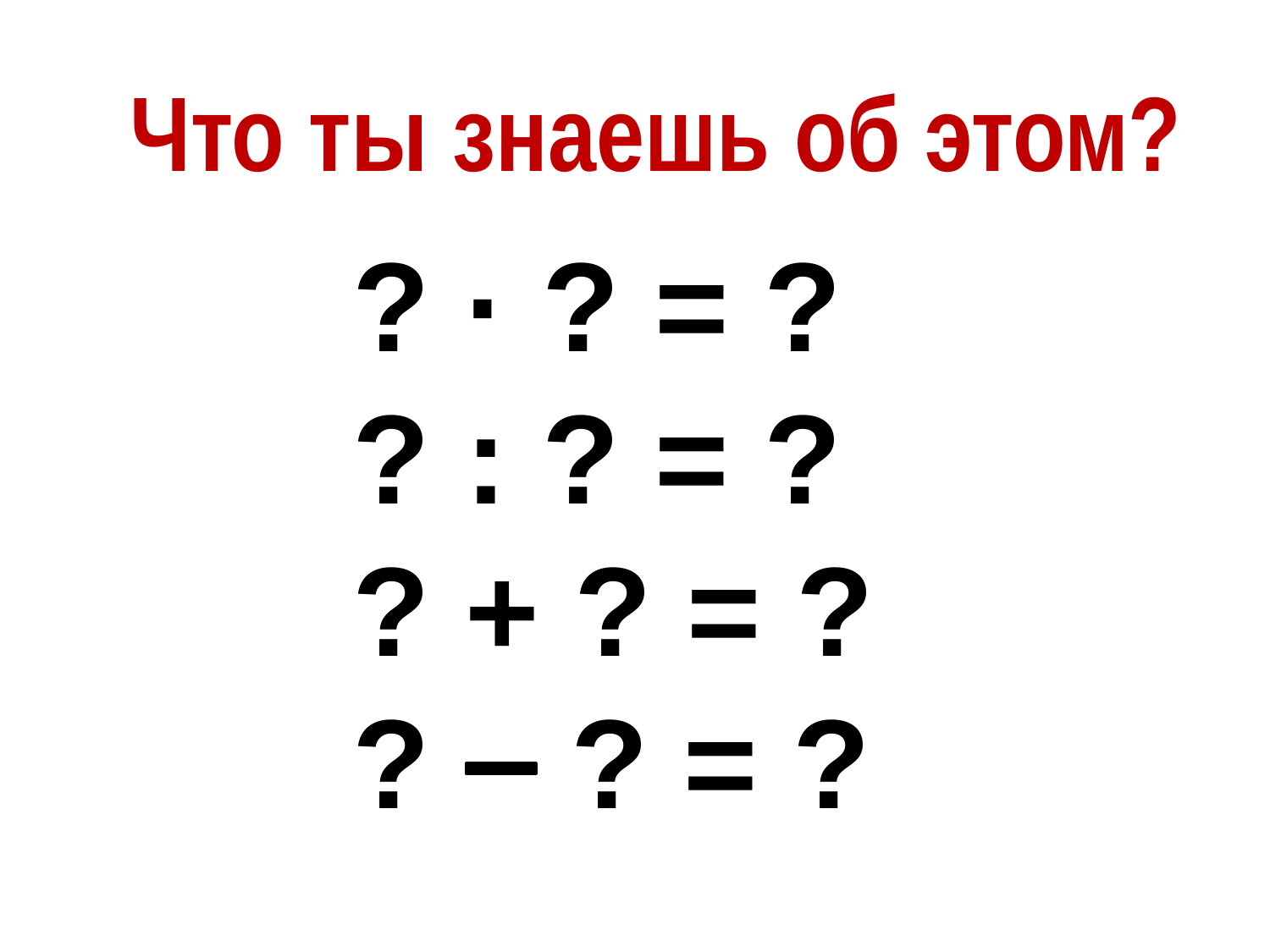

Что ты знаешь об этом?
? · ? = ?
? : ? = ?
? + ? = ?
?    ? = ?